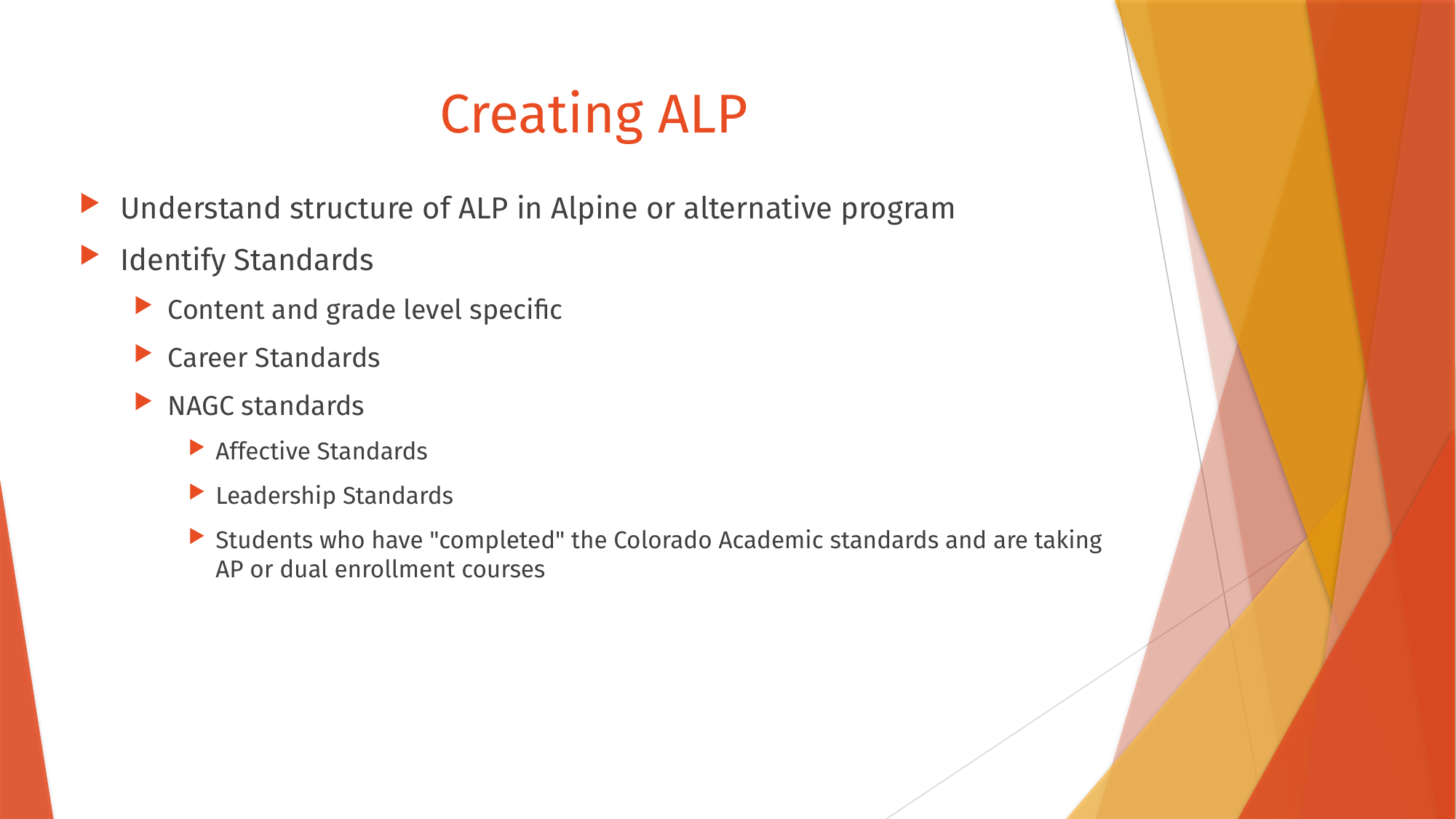

# Creating ALP
Understand structure of ALP in Alpine or alternative program
Identify Standards
Content and grade level specific
Career Standards
NAGC standards
Affective Standards
Leadership Standards
Students who have "completed" the Colorado Academic standards and are taking AP or dual enrollment courses